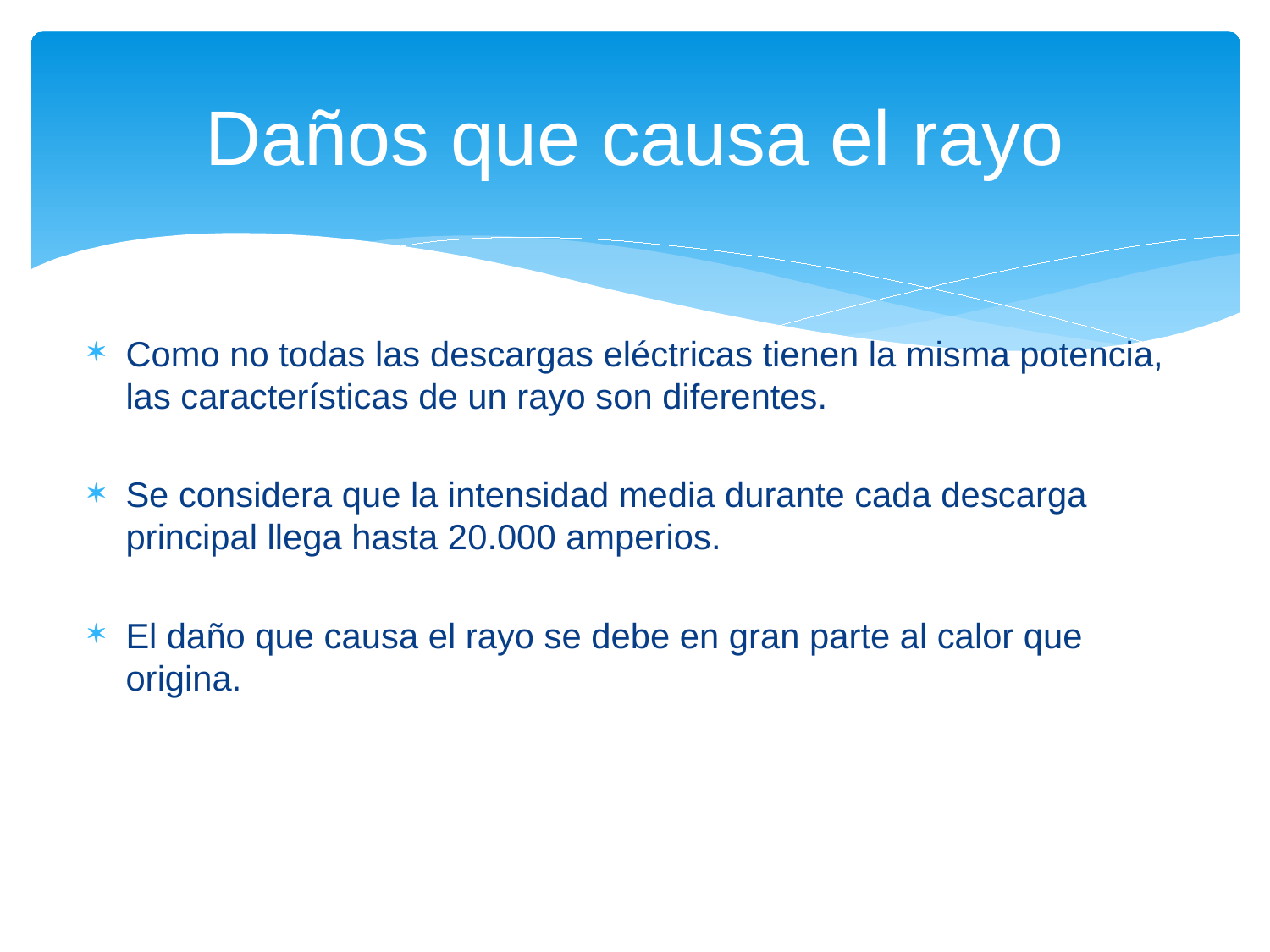

# Daños que causa el rayo

Como no todas las descargas eléctricas tienen la misma potencia, las características de un rayo son diferentes.

Se considera que la intensidad media durante cada descarga principal llega hasta 20.000 amperios.

El daño que causa el rayo se debe en gran parte al calor que origina.